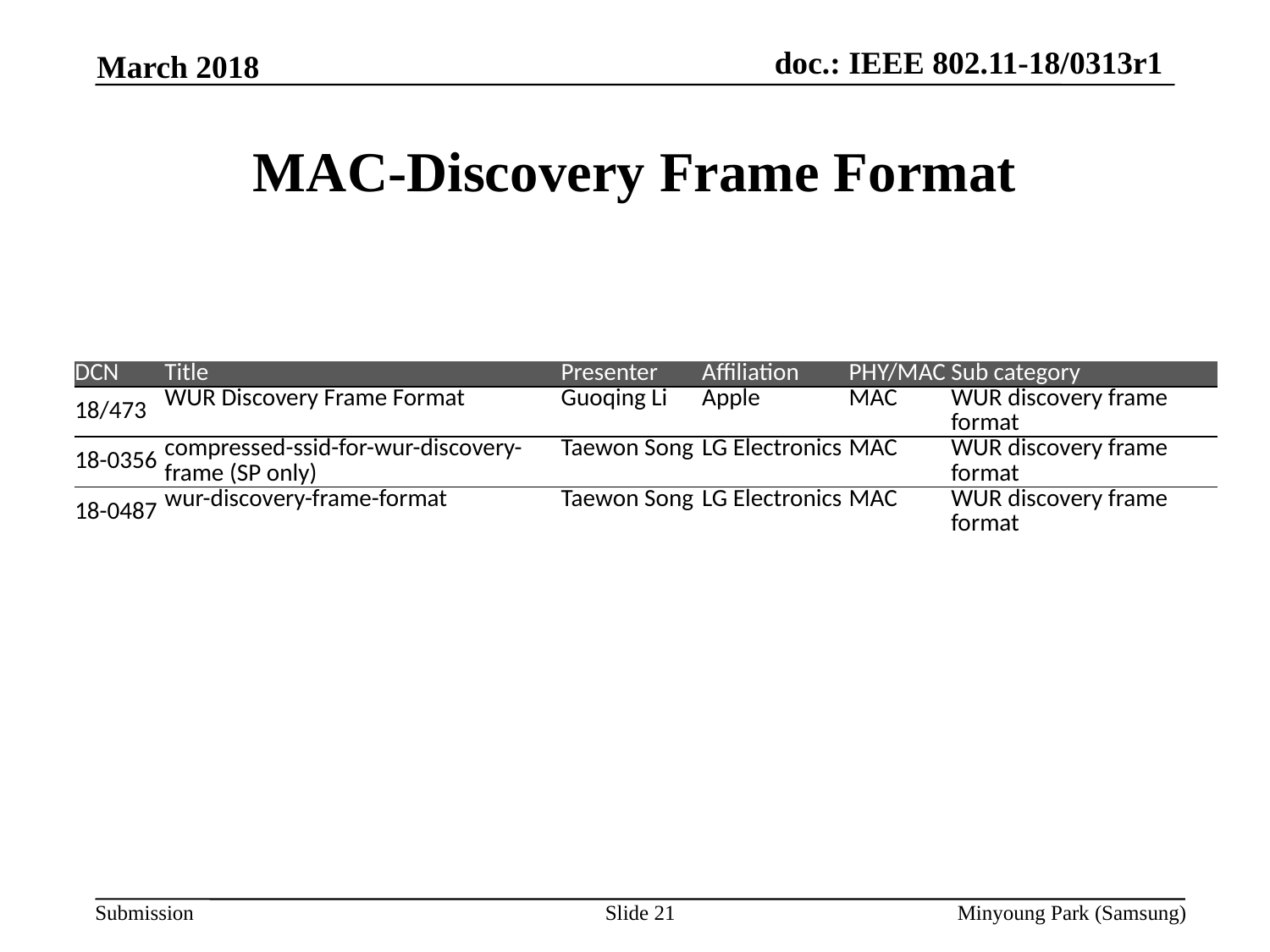

March 2018
# MAC-Discovery Frame Format
| DCN | Title | Presenter | Affiliation | PHY/MAC | Sub category |
| --- | --- | --- | --- | --- | --- |
| 18/473 | WUR Discovery Frame Format | Guoqing Li | Apple | MAC | WUR discovery frame format |
| 18-0356 | compressed-ssid-for-wur-discovery-frame (SP only) | Taewon Song | LG Electronics | MAC | WUR discovery frame format |
| 18-0487 | wur-discovery-frame-format | Taewon Song | LG Electronics | MAC | WUR discovery frame format |
Slide 21
Minyoung Park (Samsung)